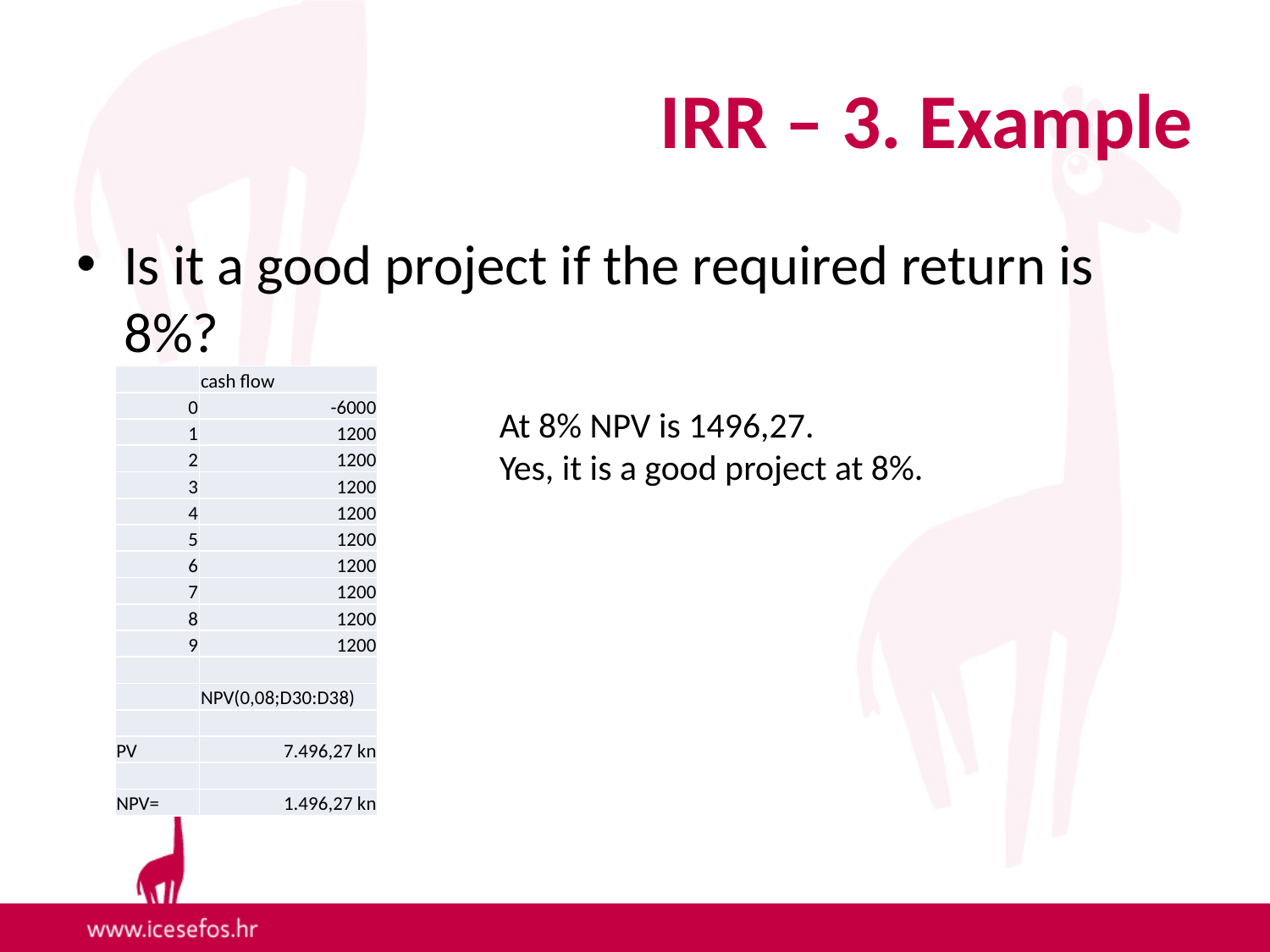

# IRR – 3. Example
Is it a good project if the required return is 8%?

|  | cash flow |
| --- | --- |
| 0 | -6000 |
| 1 | 1200 |
| 2 | 1200 |
| 3 | 1200 |
| 4 | 1200 |
| 5 | 1200 |
| 6 | 1200 |
| 7 | 1200 |
| 8 | 1200 |
| 9 | 1200 |
|  |  |
|  | NPV(0,08;D30:D38) |
|  |  |
| PV | 7.496,27 kn |
|  |  |
| NPV= | 1.496,27 kn |
At 8% NPV is 1496,27.
Yes, it is a good project at 8%.